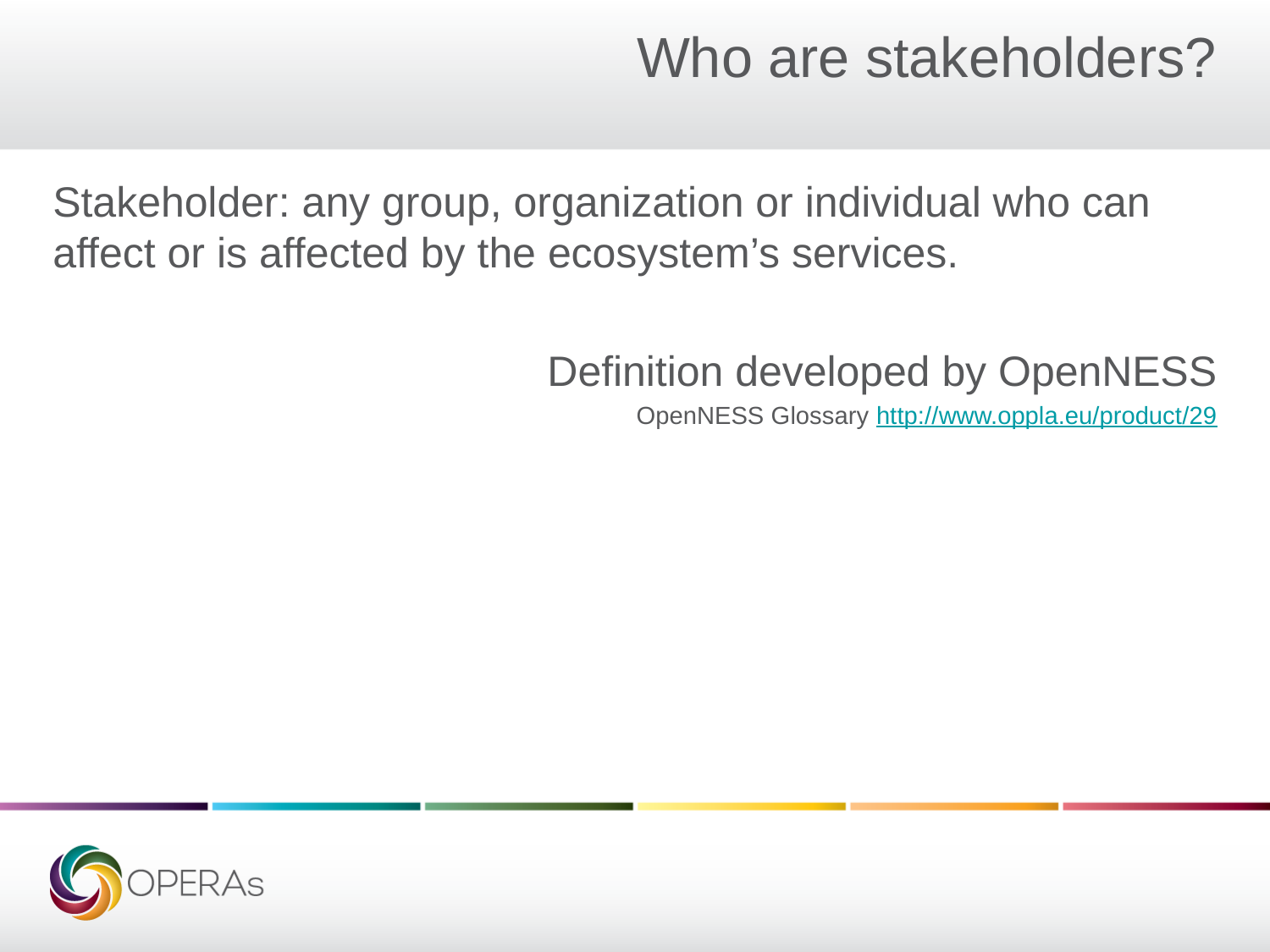

# Who are stakeholders?
Stakeholder: any group, organization or individual who can affect or is affected by the ecosystem’s services.

Definition developed by OpenNESS
OpenNESS Glossary http://www.oppla.eu/product/29